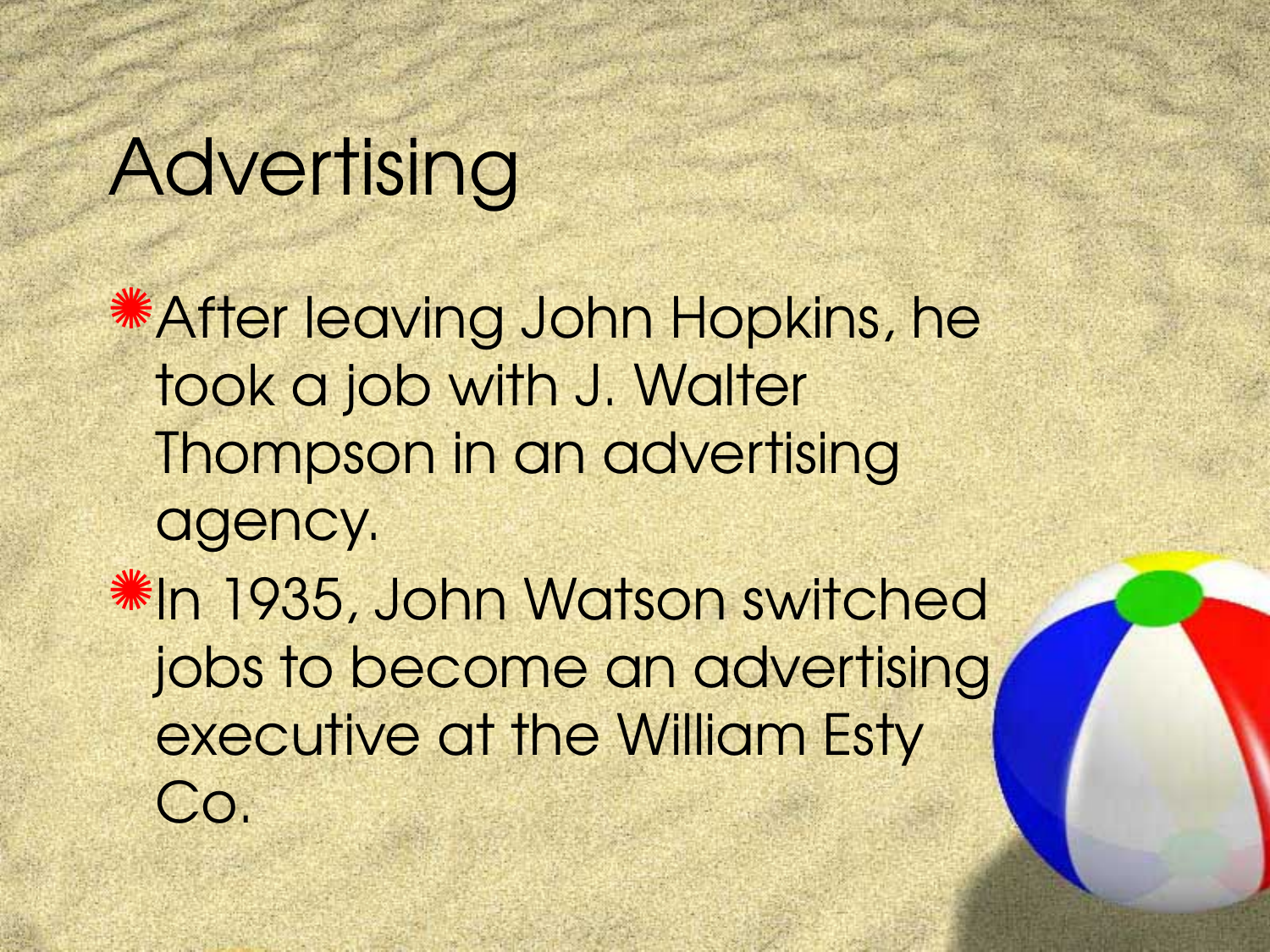

# Advertising
After leaving John Hopkins, he took a job with J. Walter Thompson in an advertising agency.
In 1935, John Watson switched jobs to become an advertising executive at the William Esty Co.